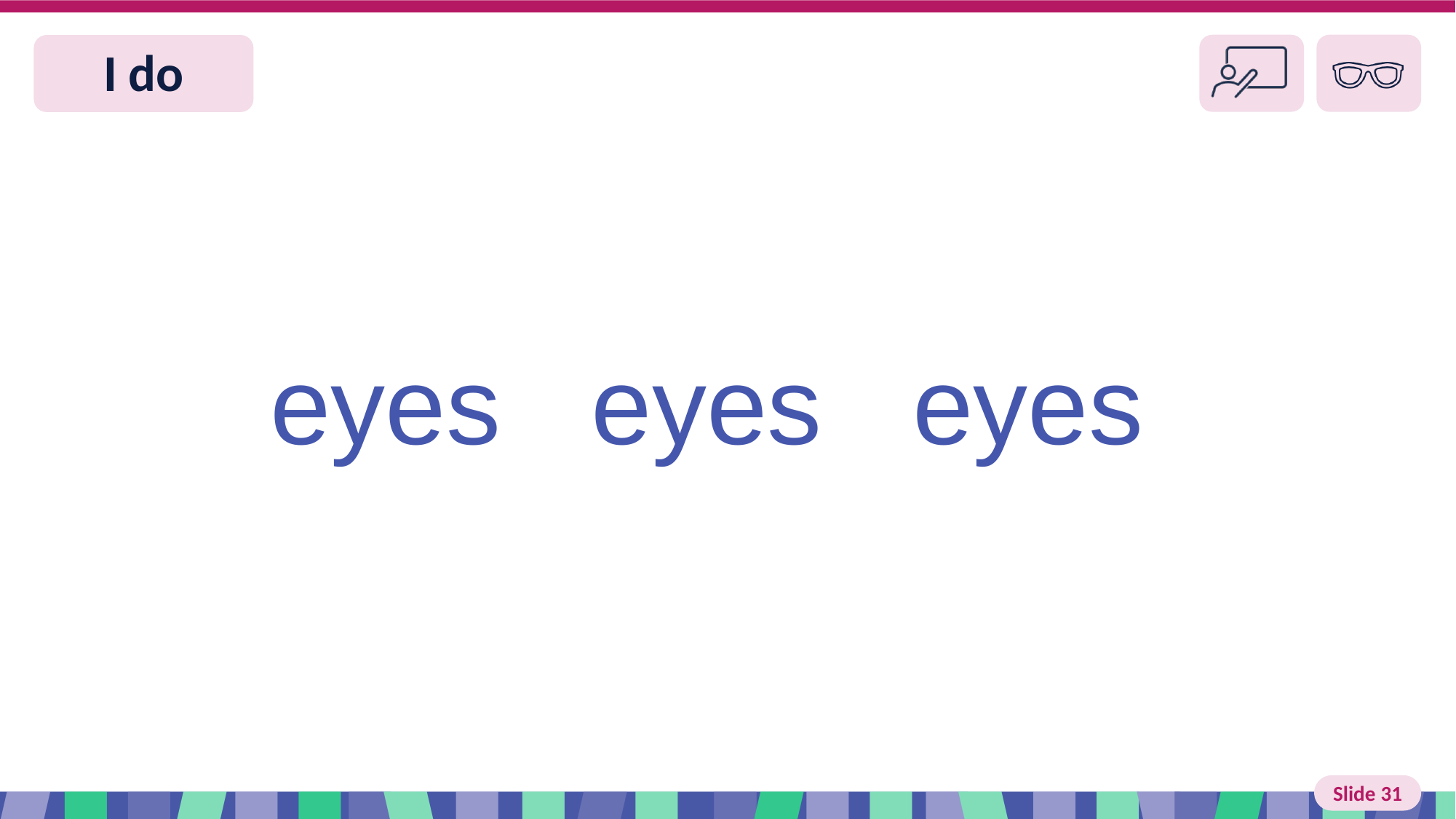

Slide 31 I do
eyes   eyes   eyes